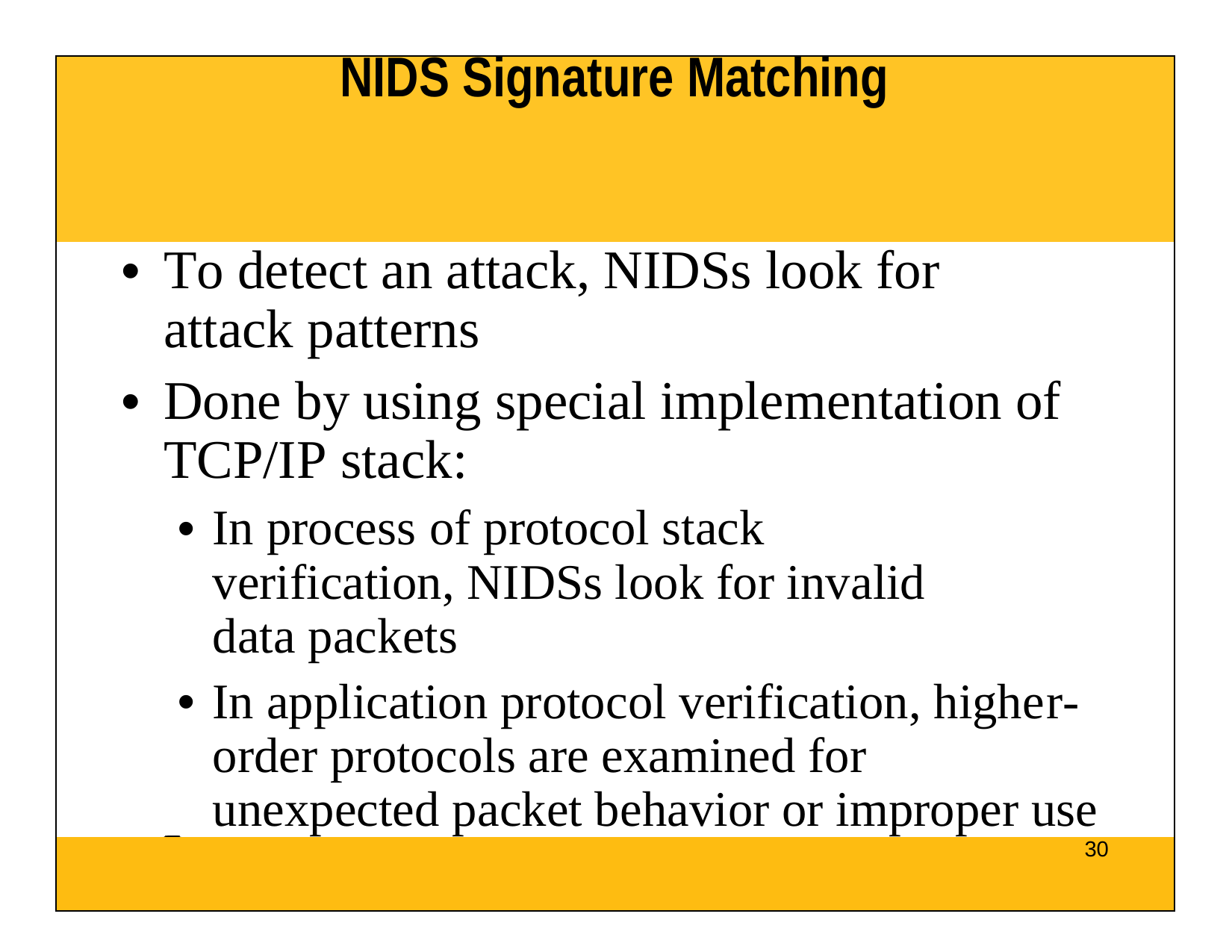

| NIDS Signature Matching |
| --- |
| To detect an attack, NIDSs look for attack patterns Done by using special implementation of TCP/IP stack: In process of protocol stack verification, NIDSs look for invalid data packets In application protocol verification, higher- order protocols are examined for unexpected packet behavior or improper use |
| 30 |